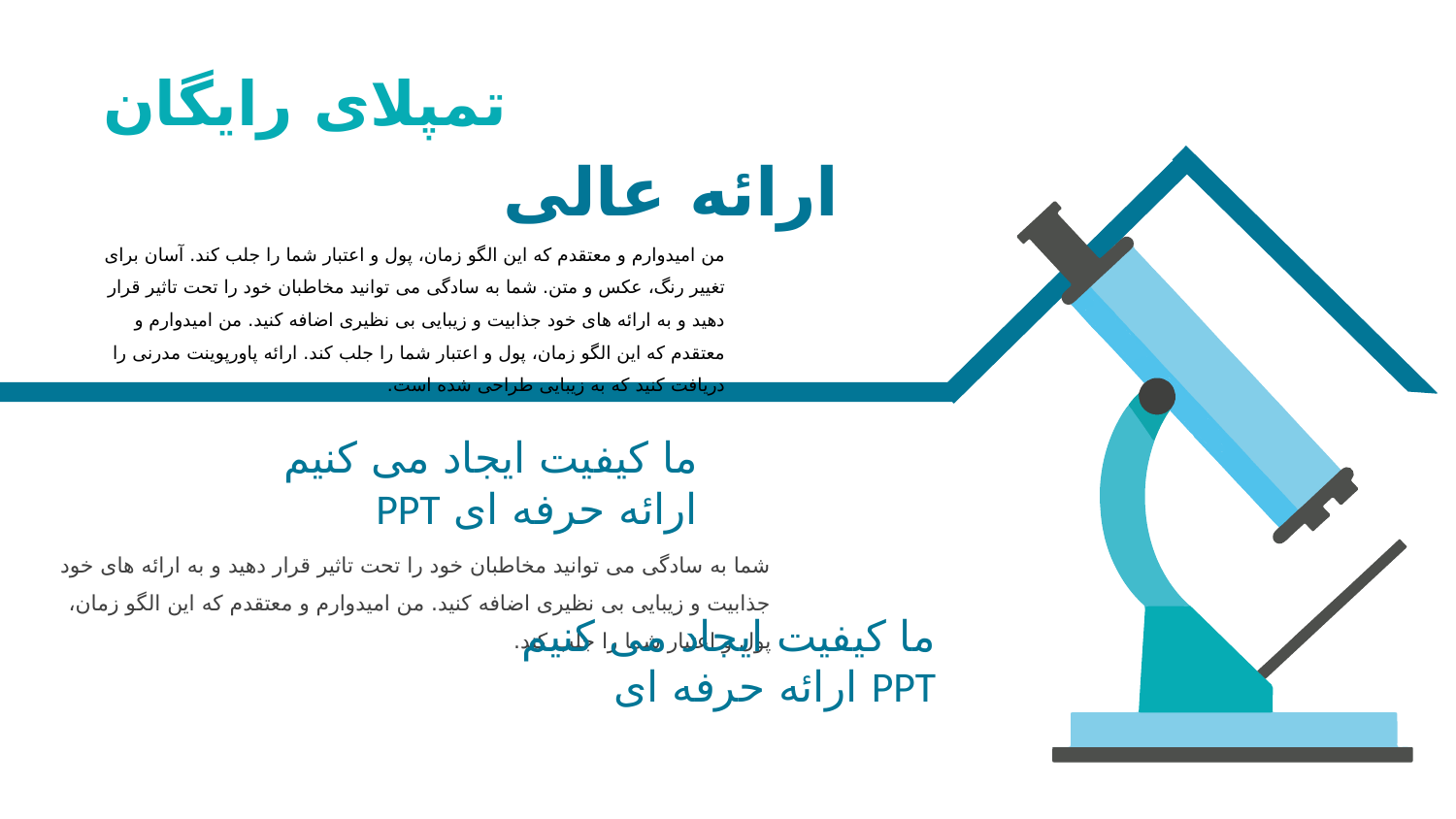

تمپلای رایگان
ارائه عالی

من امیدوارم و معتقدم که این الگو زمان، پول و اعتبار شما را جلب کند. آسان برای تغییر رنگ، عکس و متن. شما به سادگی می توانید مخاطبان خود را تحت تاثیر قرار دهید و به ارائه های خود جذابیت و زیبایی بی نظیری اضافه کنید. من امیدوارم و معتقدم که این الگو زمان، پول و اعتبار شما را جلب کند. ارائه پاورپوینت مدرنی را دریافت کنید که به زیبایی طراحی شده است.

ما کیفیت ایجاد می کنیم
ارائه حرفه ای PPT
شما به سادگی می توانید مخاطبان خود را تحت تاثیر قرار دهید و به ارائه های خود جذابیت و زیبایی بی نظیری اضافه کنید. من امیدوارم و معتقدم که این الگو زمان، پول و اعتبار شما را جلب کند.
ما کیفیت ایجاد می کنیم
ارائه حرفه ای PPT